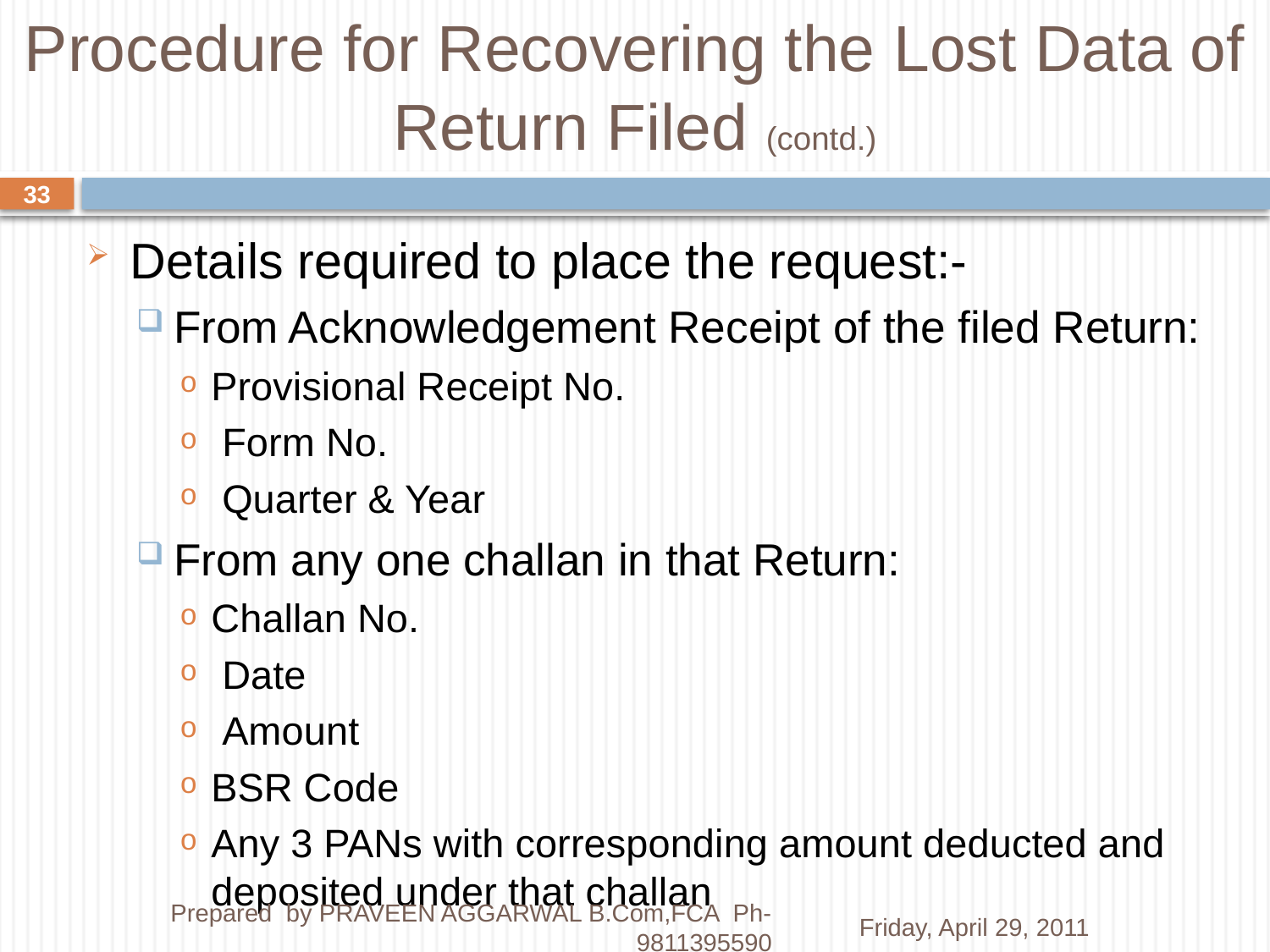

# Procedure for Recovering the Lost Data of Return Filed (contd.)
33
Details required to place the request:-
From Acknowledgement Receipt of the filed Return:
Provisional Receipt No.
 Form No.
 Quarter & Year
From any one challan in that Return:
Challan No.
 Date
 Amount
BSR Code
Any 3 PANs with corresponding amount deducted and deposited under that challan

Prepared  by PRAVEEN AGGARWAL B.Com,FCA  Ph-9811395590
Friday, April 29, 2011